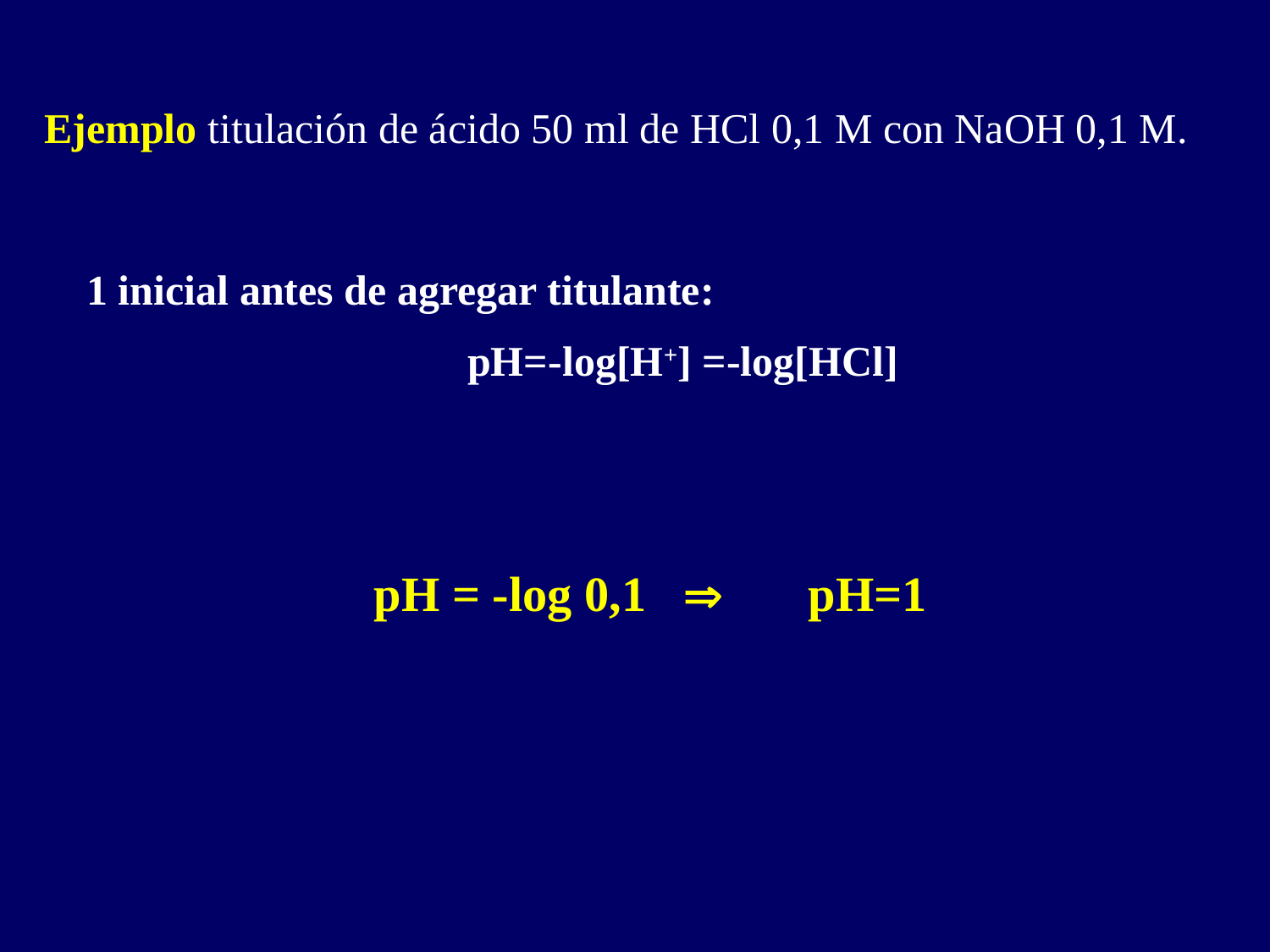

Ejemplo titulación de ácido 50 ml de HCl 0,1 M con NaOH 0,1 M.
1 inicial antes de agregar titulante:
			pH=-log[H+] =-log[HCl]

pH = -log 0,1   ⇒       pH=1